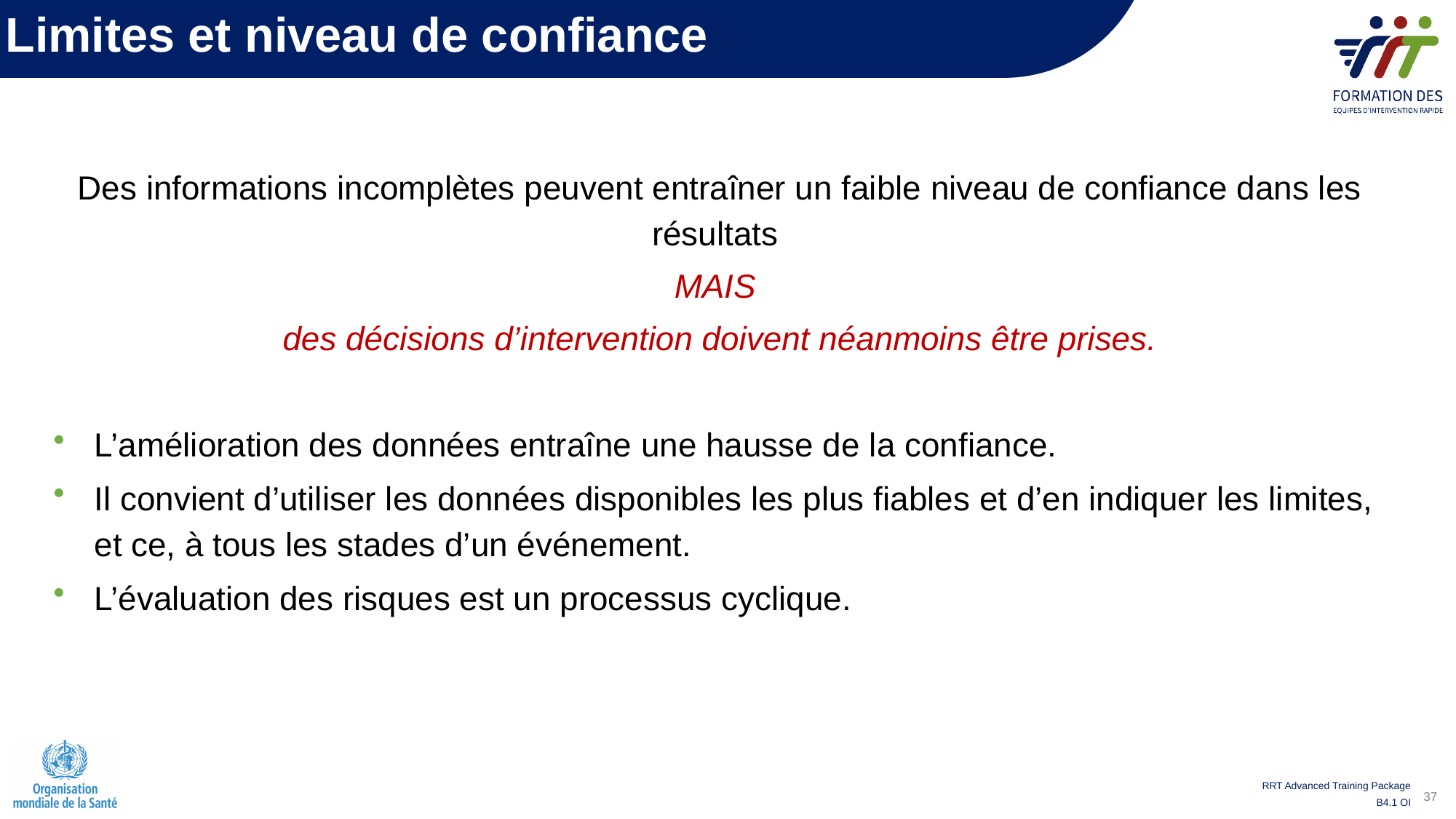

Limites et niveau de confiance
Des informations incomplètes peuvent entraîner un faible niveau de confiance dans les résultats
MAIS
des décisions d’intervention doivent néanmoins être prises.

L’amélioration des données entraîne une hausse de la confiance.
Il convient d’utiliser les données disponibles les plus fiables et d’en indiquer les limites, et ce, à tous les stades d’un événement.
L’évaluation des risques est un processus cyclique.